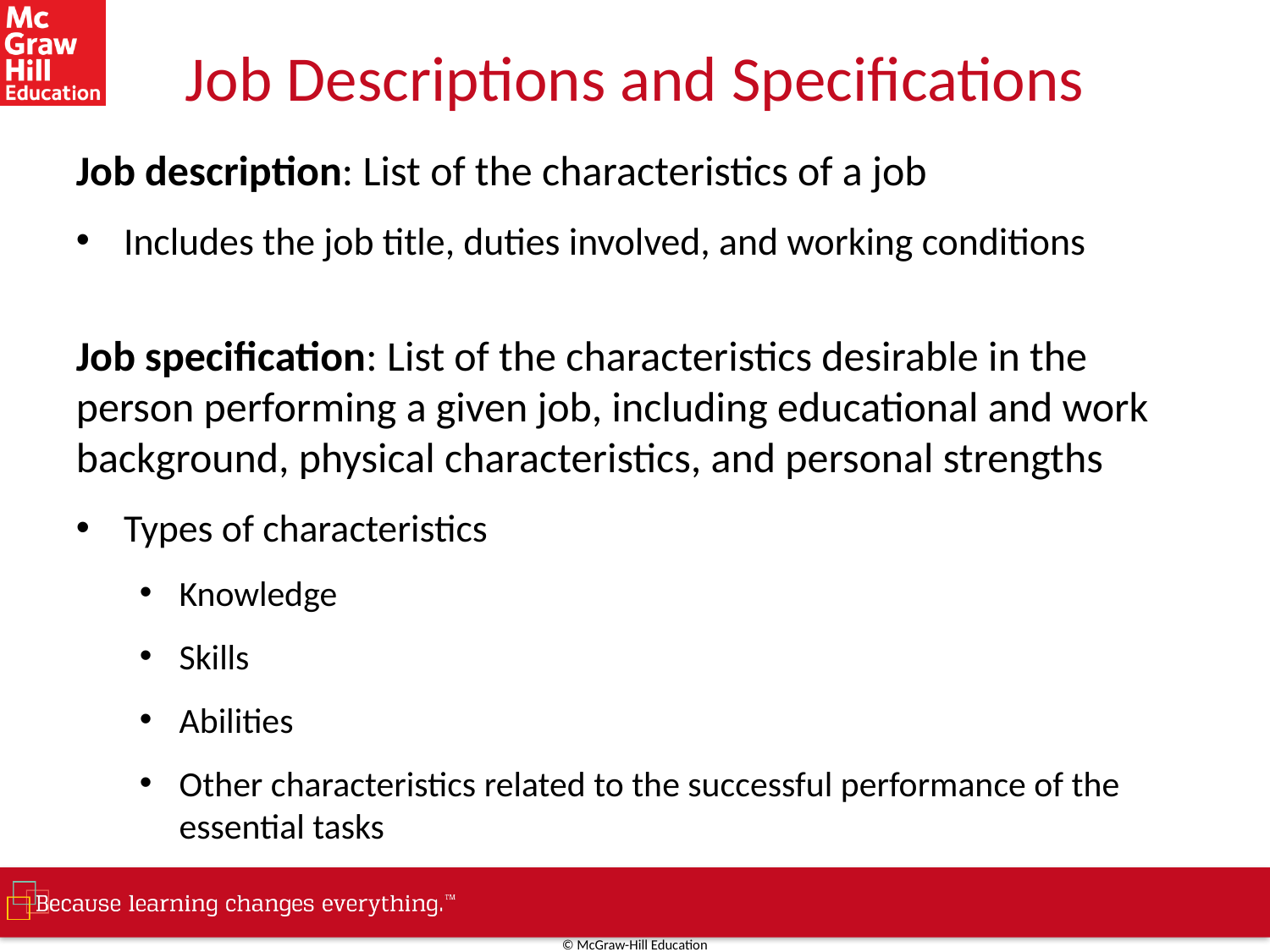

# Job Descriptions and Specifications
Job description: List of the characteristics of a job
Includes the job title, duties involved, and working conditions

Job specification: List of the characteristics desirable in the person performing a given job, including educational and work background, physical characteristics, and personal strengths
Types of characteristics
Knowledge
Skills
Abilities
Other characteristics related to the successful performance of the essential tasks